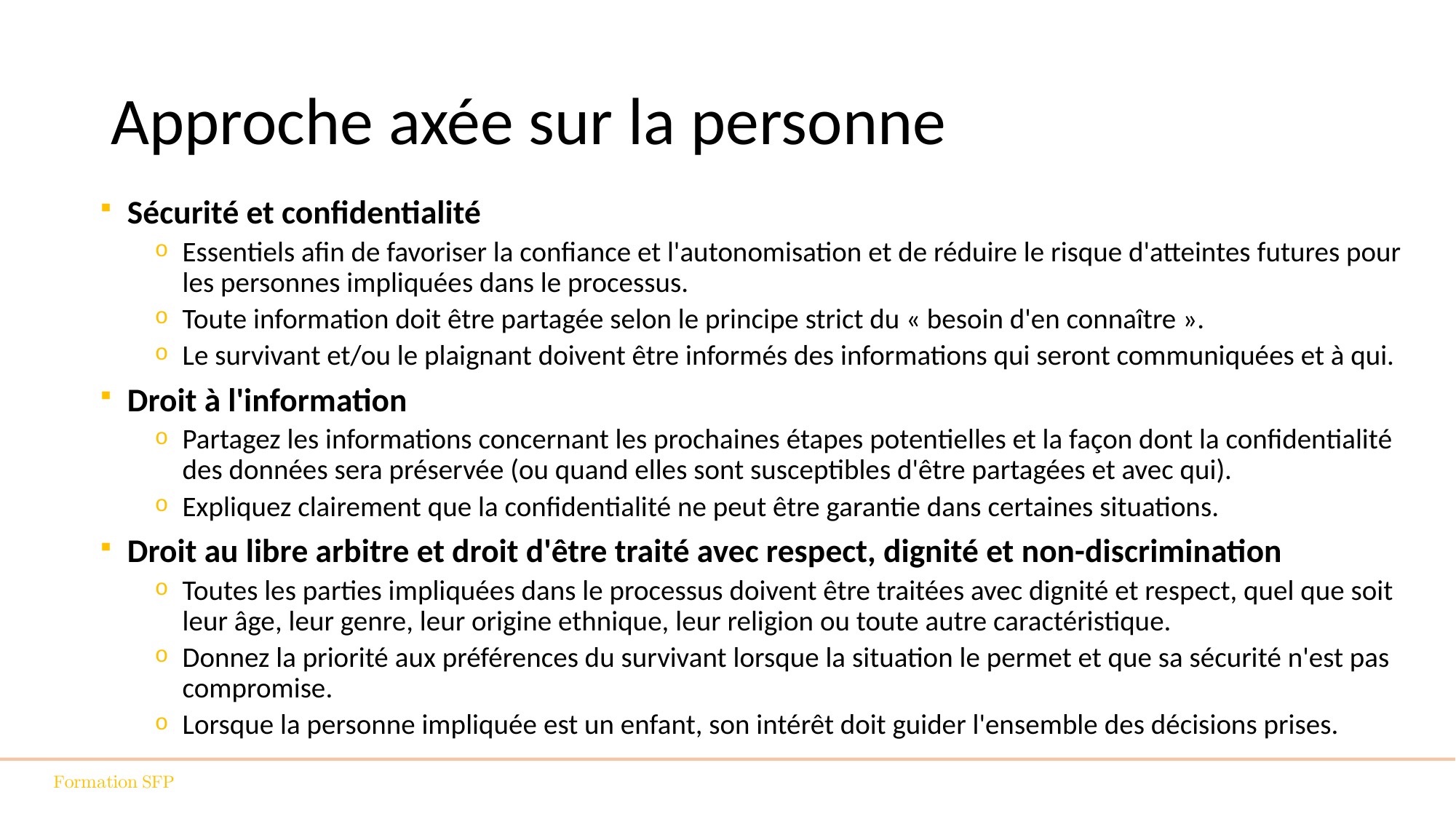

# Approche axée sur la personne
Sécurité et confidentialité
Essentiels afin de favoriser la confiance et l'autonomisation et de réduire le risque d'atteintes futures pour les personnes impliquées dans le processus.
Toute information doit être partagée selon le principe strict du « besoin d'en connaître ».
Le survivant et/ou le plaignant doivent être informés des informations qui seront communiquées et à qui.
Droit à l'information
Partagez les informations concernant les prochaines étapes potentielles et la façon dont la confidentialité des données sera préservée (ou quand elles sont susceptibles d'être partagées et avec qui).
Expliquez clairement que la confidentialité ne peut être garantie dans certaines situations.
Droit au libre arbitre et droit d'être traité avec respect, dignité et non-discrimination
Toutes les parties impliquées dans le processus doivent être traitées avec dignité et respect, quel que soit leur âge, leur genre, leur origine ethnique, leur religion ou toute autre caractéristique.
Donnez la priorité aux préférences du survivant lorsque la situation le permet et que sa sécurité n'est pas compromise.
Lorsque la personne impliquée est un enfant, son intérêt doit guider l'ensemble des décisions prises.

Formation SFP